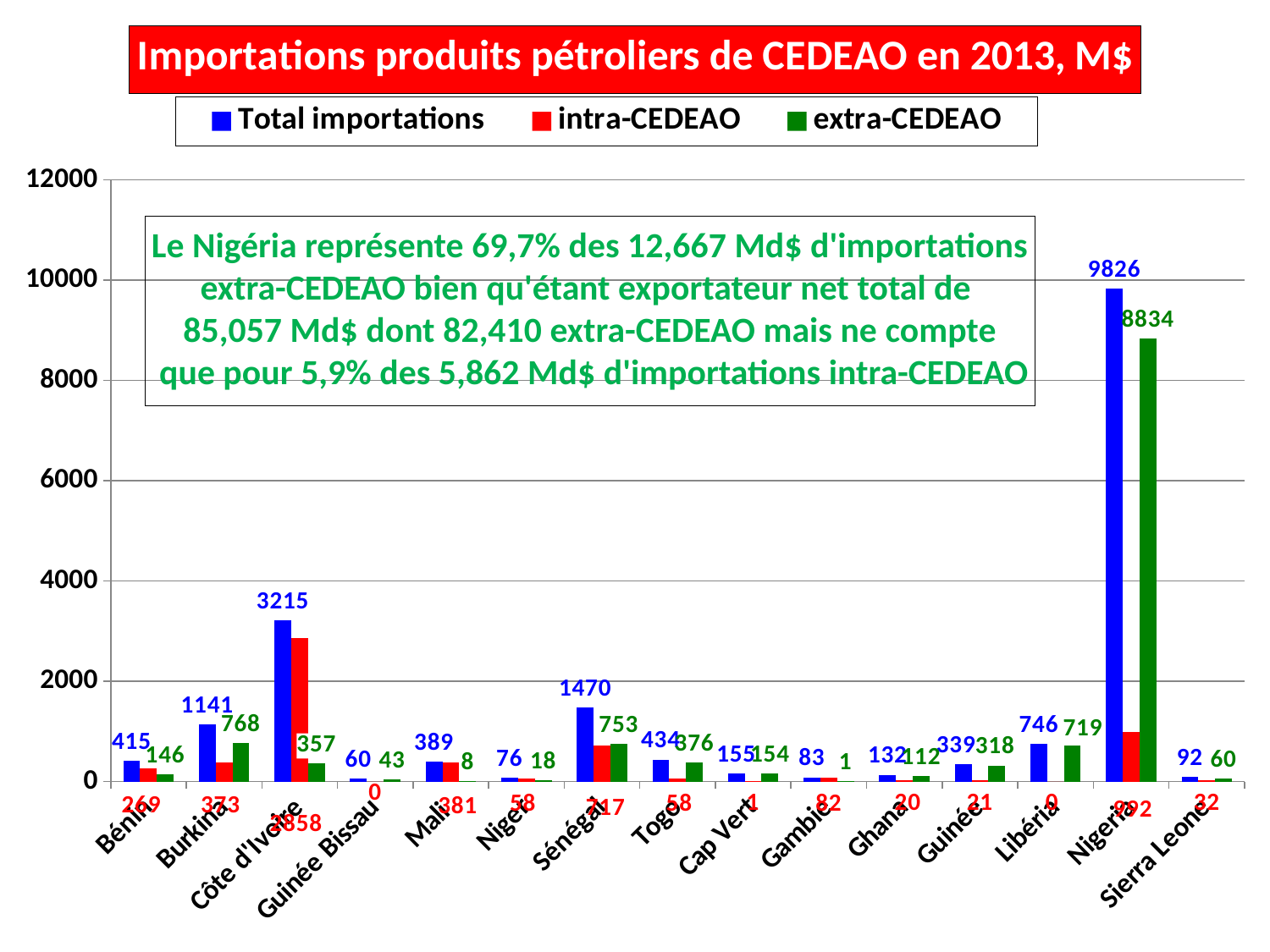

### Chart: Importations produits pétroliers de CEDEAO en 2013, M$

| Category | Total importations | intra-CEDEAO | extra-CEDEAO |
|---|---|---|---|
| Bénin | 415.0 | 269.0 | 146.0 |
| Burkina | 1141.0 | 373.0 | 768.0 |
| Côte d'Ivoire | 3215.0 | 2858.0 | 357.0 |
| Guinée Bissau | 60.0 | 0.0 | 43.0 |
| Mali  | 389.0 | 381.0 | 8.0 |
| Niger | 76.0 | 58.0 | 18.0 |
| Sénégal | 1470.0 | 717.0 | 753.0 |
| Togo | 434.0 | 58.0 | 376.0 |
| Cap Vert | 155.0 | 1.0 | 154.0 |
| Gambie | 83.0 | 82.0 | 1.0 |
| Ghana | 132.0 | 20.0 | 112.0 |
| Guinée | 339.0 | 21.0 | 318.0 |
| Libéria | 746.0 | 0.0 | 719.0 |
| Nigeria | 9826.0 | 992.0 | 8834.0 |
| Sierra Leone | 92.0 | 32.0 | 60.0 |
Le Nigéria représente 69,7% des 12,667 Md$ d'importations
extra-CEDEAO bien qu'étant exportateur net total de
85,057 Md$ dont 82,410 extra-CEDEAO mais ne compte
 que pour 5,9% des 5,862 Md$ d'importations intra-CEDEAO